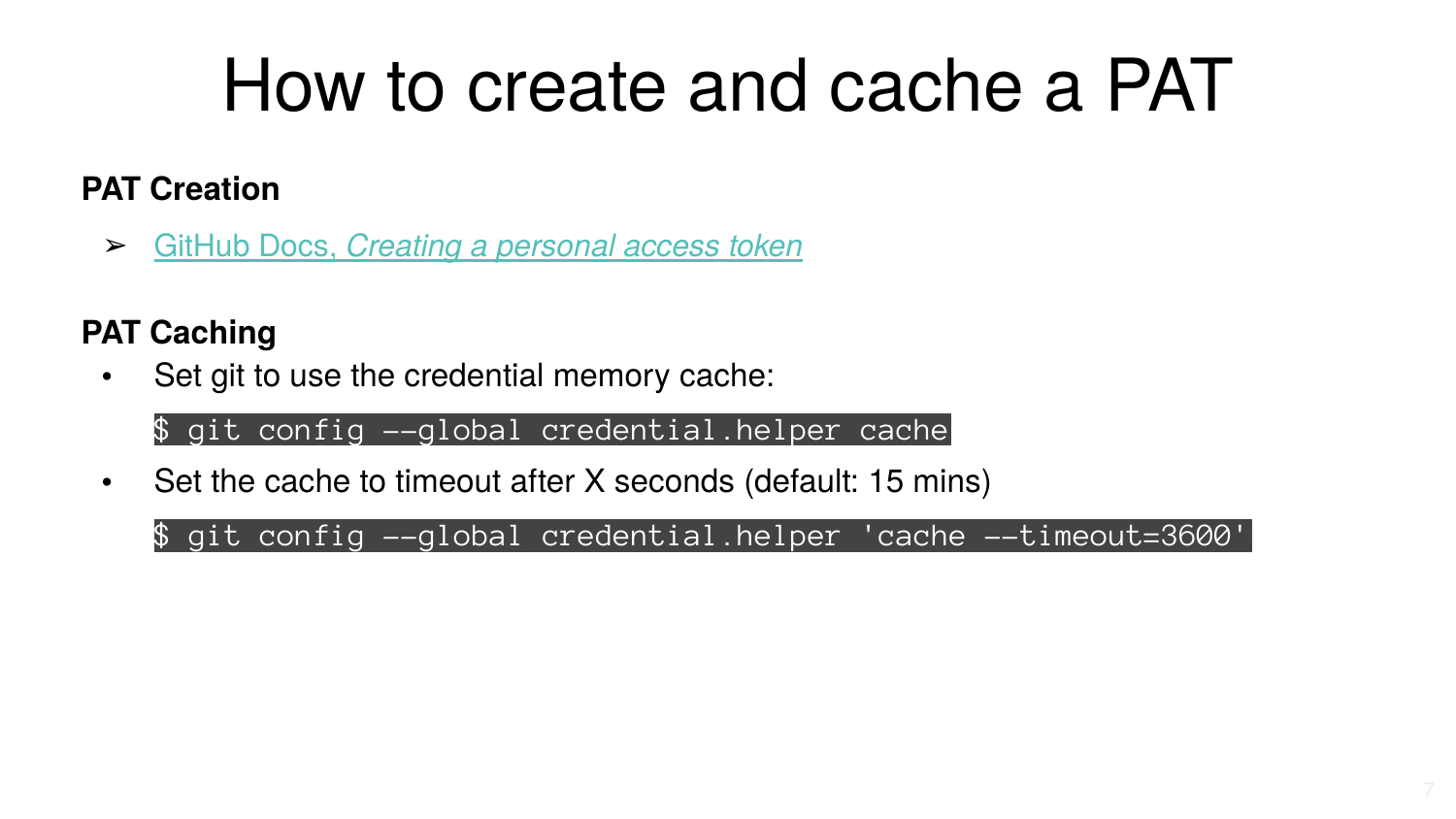

# How to create and cache a PAT
PAT Creation
GitHub Docs, Creating a personal access token

PAT Caching
Set git to use the credential memory cache:
$ git config --global credential.helper cache
Set the cache to timeout after X seconds (default: 15 mins)
$ git config --global credential.helper 'cache --timeout=3600'
7